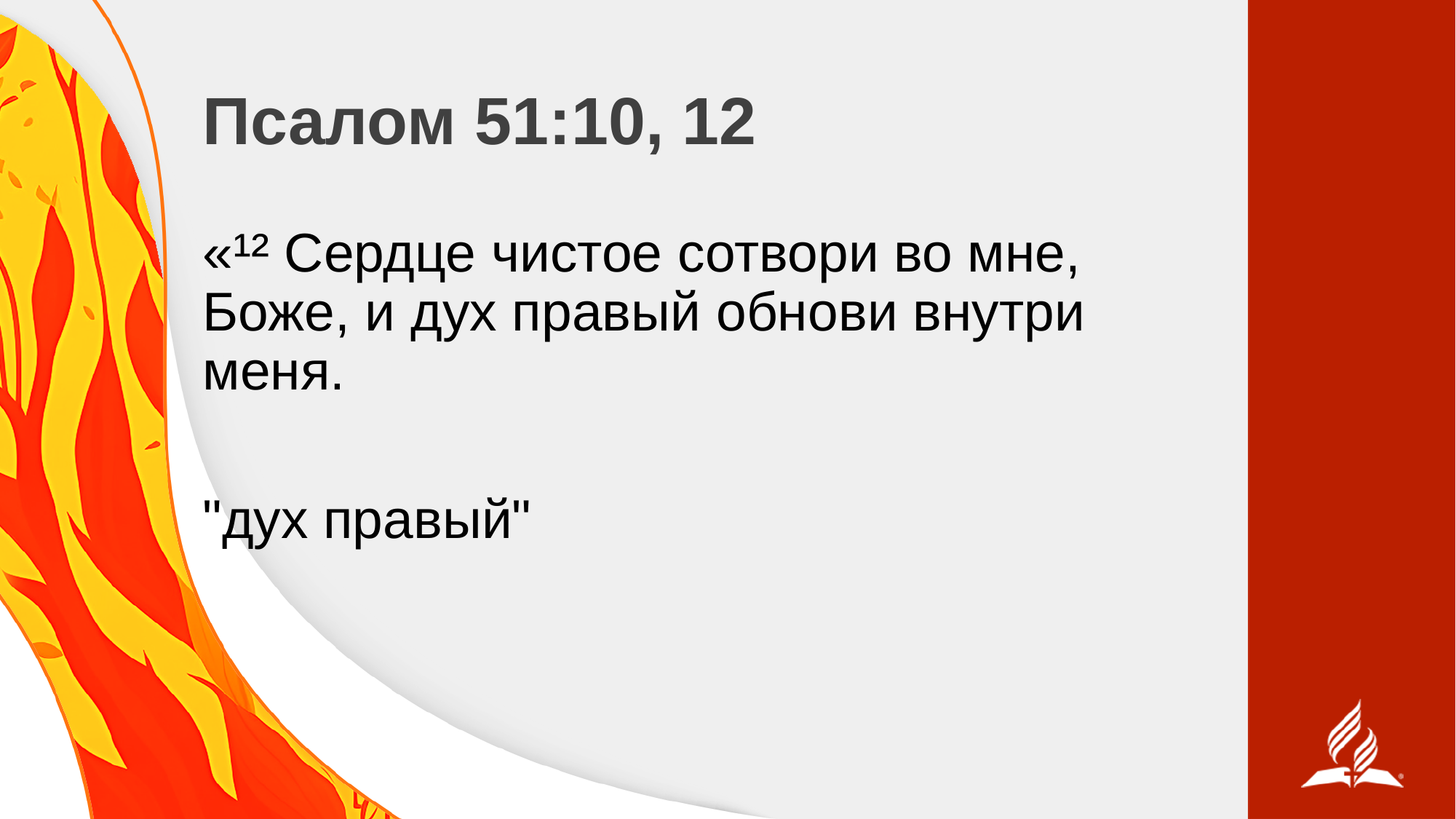

# Псалом 51:10, 12
«¹² Сердце чистое сотвори во мне, Боже, и дух правый обнови внутри меня.

"дух правый"